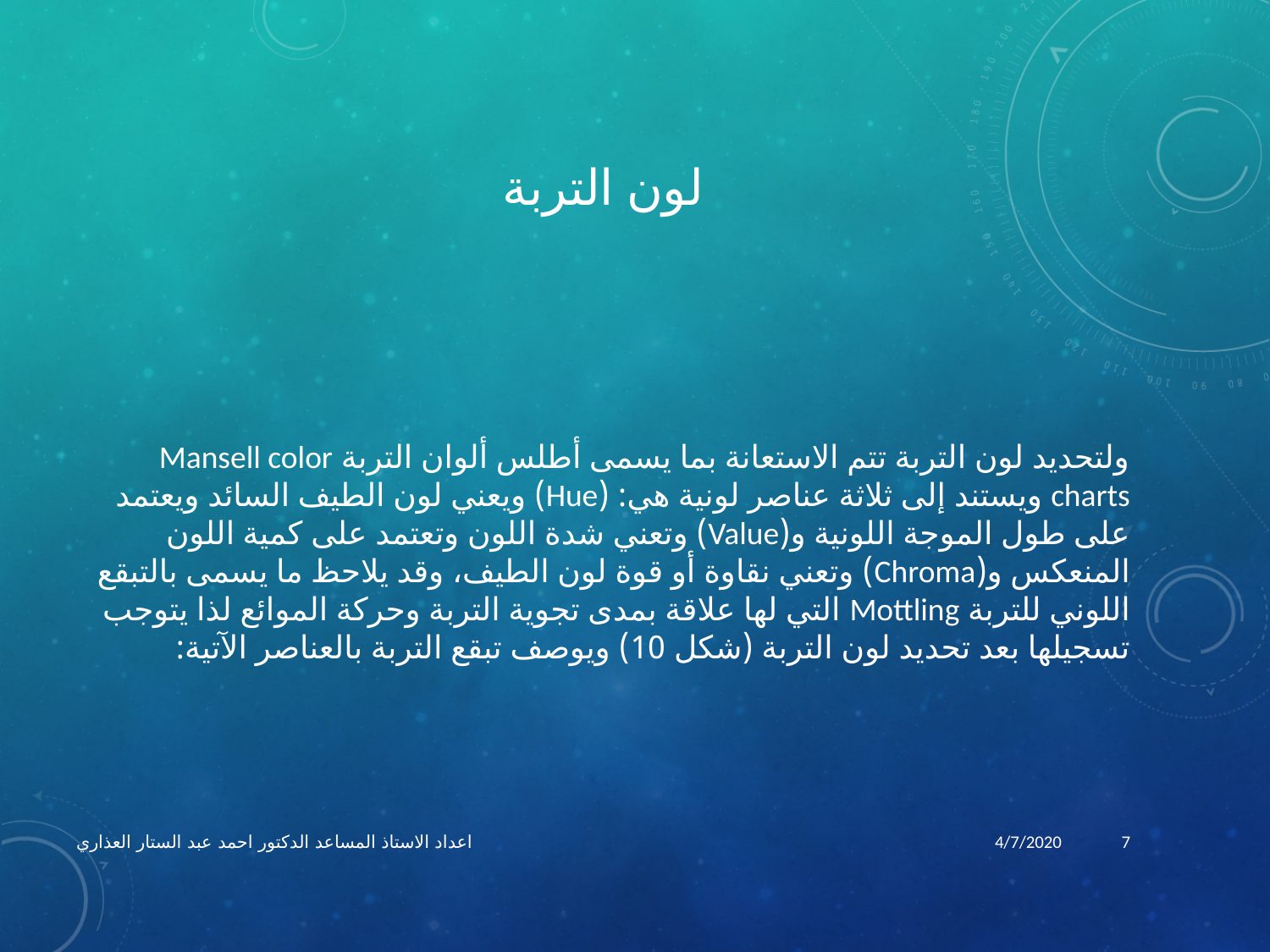

# لون التربة
ولتحديد لون التربة تتم الاستعانة بما يسمى أطلس ألوان التربة Mansell color charts ويستند إلى ثلاثة عناصر لونية هي: (Hue) ويعني لون الطيف السائد ويعتمد على طول الموجة اللونية و(Value) وتعني شدة اللون وتعتمد على كمية اللون المنعكس و(Chroma) وتعني نقاوة أو قوة لون الطيف، وقد يلاحظ ما يسمى بالتبقع اللوني للتربة Mottling التي لها علاقة بمدى تجوية التربة وحركة الموائع لذا يتوجب تسجيلها بعد تحديد لون التربة (شكل 10) ويوصف تبقع التربة بالعناصر الآتية:
اعداد الاستاذ المساعد الدكتور احمد عبد الستار العذاري
4/7/2020
7